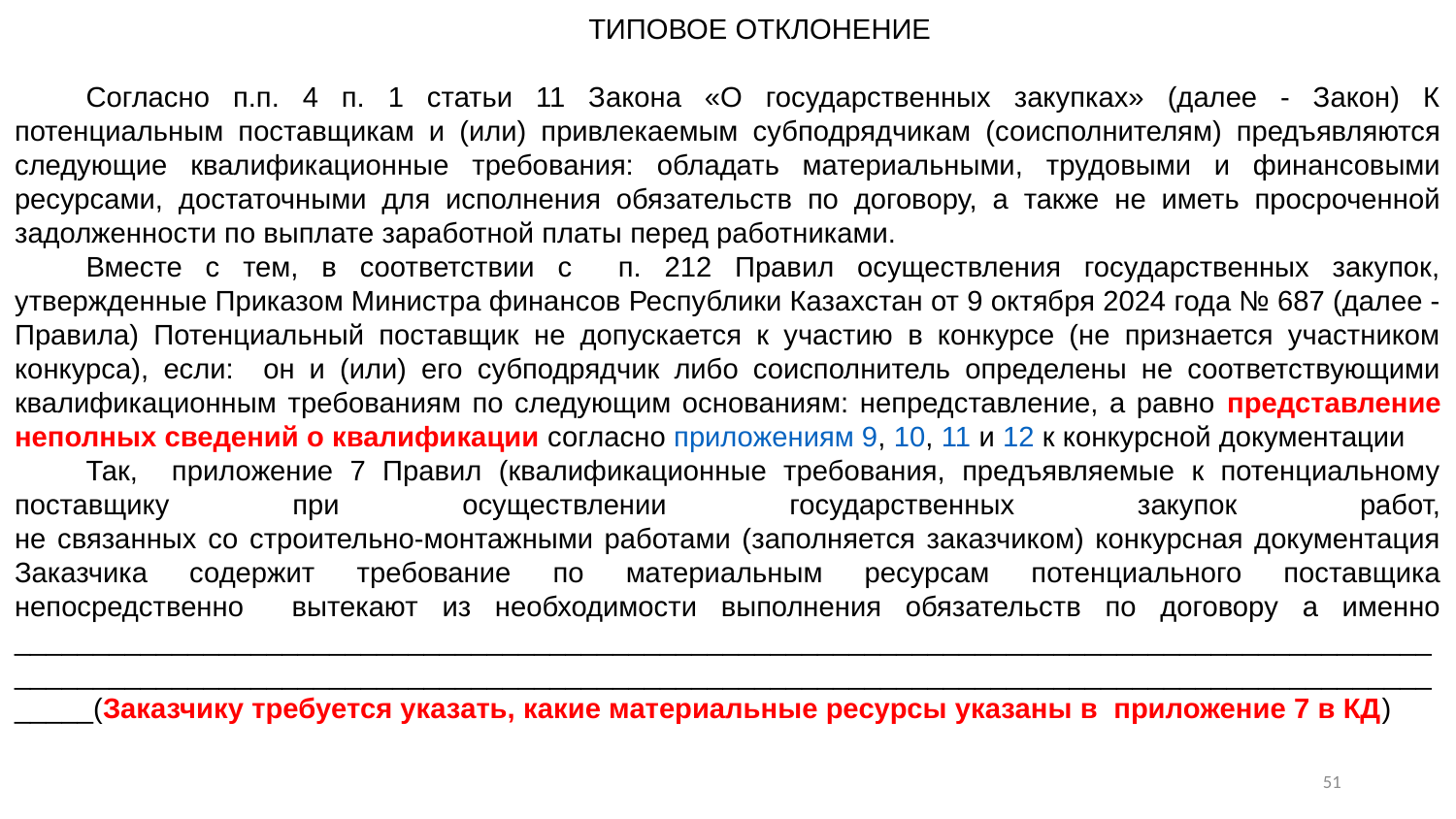

ТИПОВОЕ ОТКЛОНЕНИЕ

Согласно п.п. 4 п. 1 статьи 11 Закона «О государственных закупках» (далее - Закон) К потенциальным поставщикам и (или) привлекаемым субподрядчикам (соисполнителям) предъявляются следующие квалификационные требования: обладать материальными, трудовыми и финансовыми ресурсами, достаточными для исполнения обязательств по договору, а также не иметь просроченной задолженности по выплате заработной платы перед работниками.
Вместе с тем, в соответствии с  п. 212 Правил осуществления государственных закупок, утвержденные Приказом Министра финансов Республики Казахстан от 9 октября 2024 года № 687 (далее - Правила) Потенциальный поставщик не допускается к участию в конкурсе (не признается участником конкурса), если:  он и (или) его субподрядчик либо соисполнитель определены не соответствующими квалификационным требованиям по следующим основаниям: непредставление, а равно представление неполных сведений о квалификации согласно приложениям 9, 10, 11 и 12 к конкурсной документации
Так,  приложение 7 Правил (квалификационные требования, предъявляемые к потенциальному поставщику при осуществлении государственных закупок работ,
не связанных со строительно-монтажными работами (заполняется заказчиком) конкурсная документация Заказчика содержит требование по материальным ресурсам потенциального поставщика непосредственно  вытекают из необходимости выполнения обязательств по договору а именно _________________________________________________________________________________________________________________________________________________________________________________________(Заказчику требуется указать, какие материальные ресурсы указаны в  приложение 7 в КД)

51